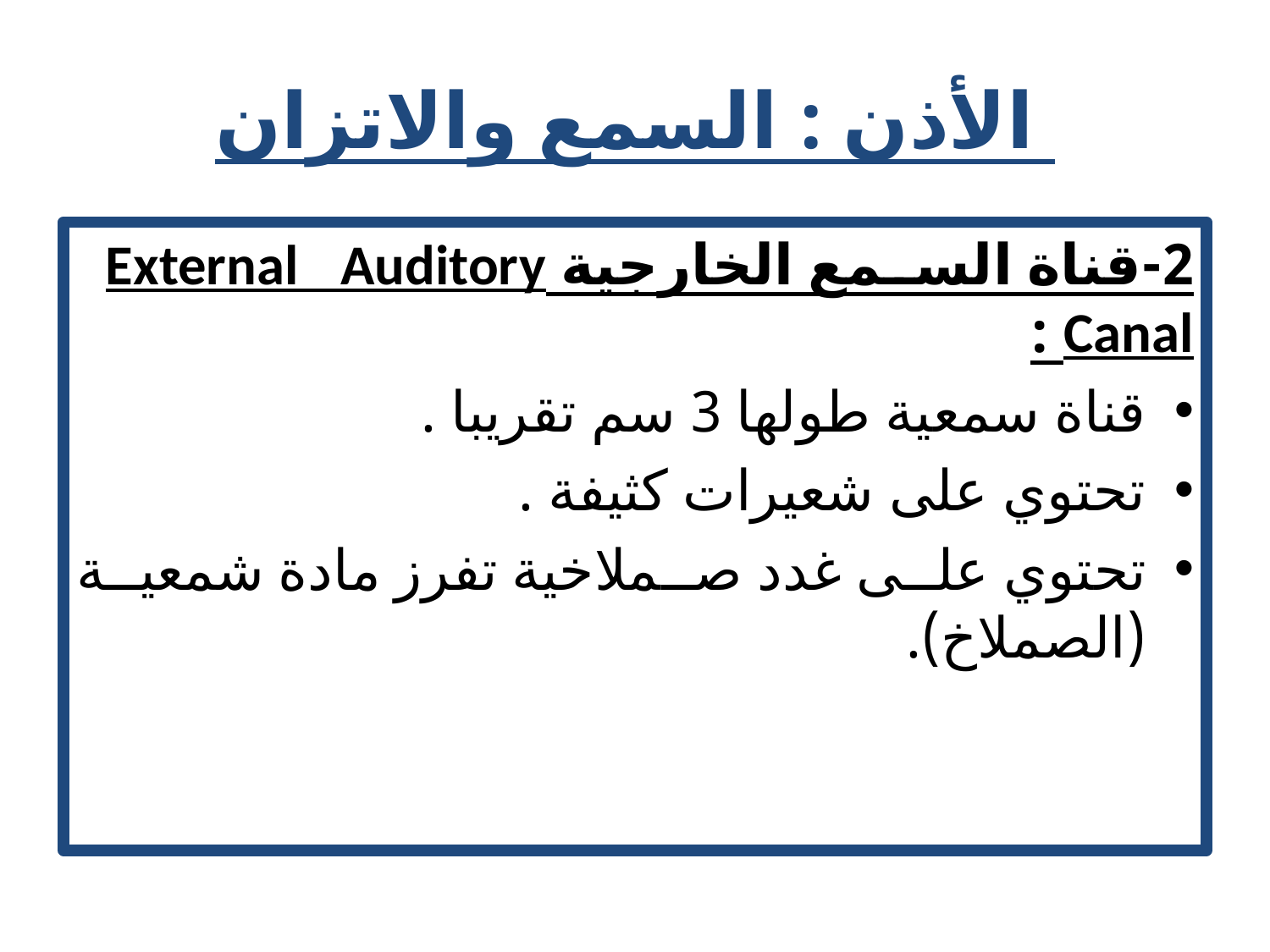

# الأذن : السمع والاتزان
2-قناة السمع الخارجية External Auditory Canal :
قناة سمعية طولها 3 سم تقريبا .
تحتوي على شعيرات كثيفة .
تحتوي على غدد صملاخية تفرز مادة شمعية (الصملاخ).